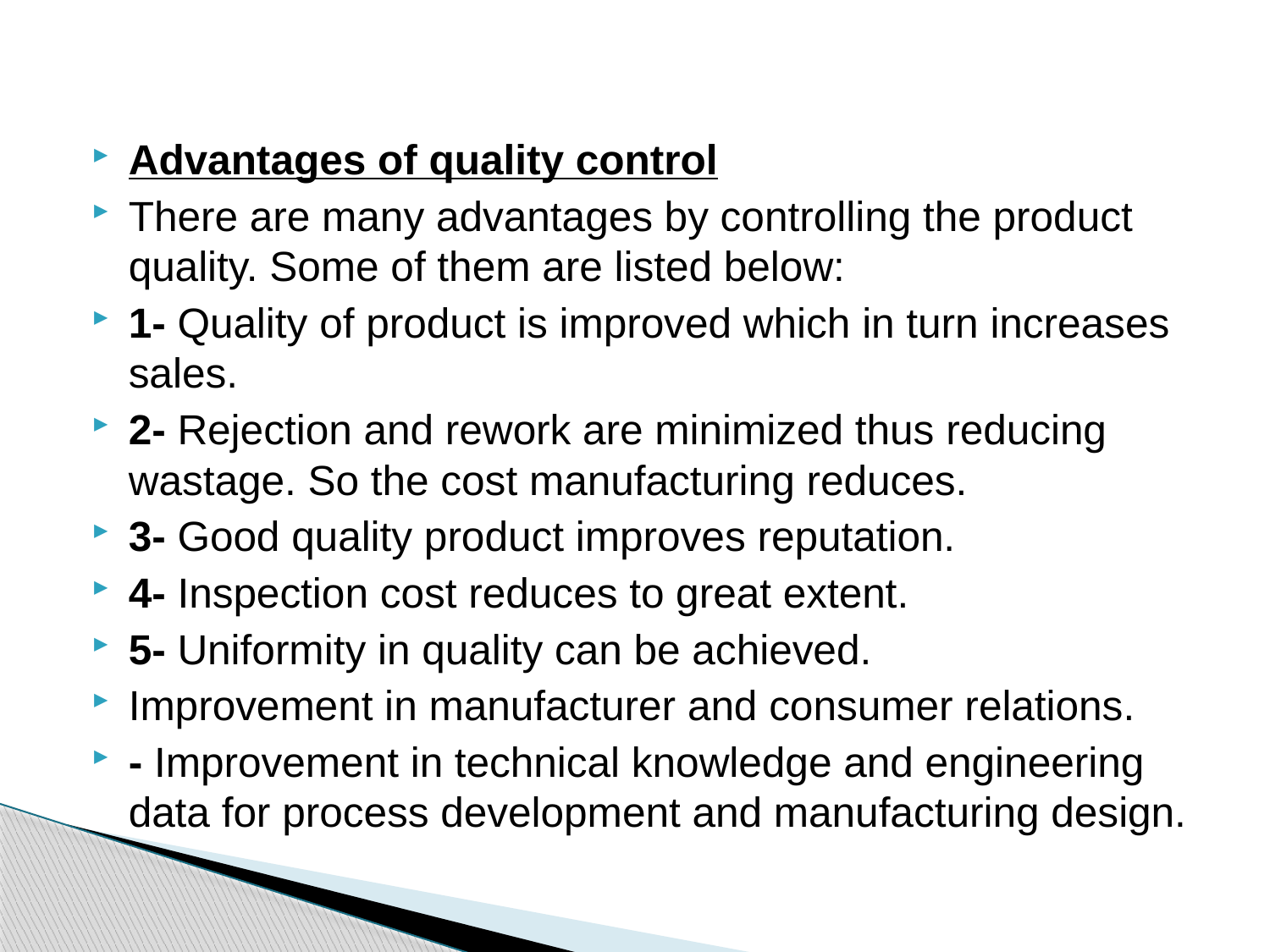

Advantages of quality control
There are many advantages by controlling the product quality. Some of them are listed below:
1- Quality of product is improved which in turn increases sales.
2- Rejection and rework are minimized thus reducing wastage. So the cost manufacturing reduces.
3- Good quality product improves reputation.
4- Inspection cost reduces to great extent.
5- Uniformity in quality can be achieved.
Improvement in manufacturer and consumer relations.
- Improvement in technical knowledge and engineering data for process development and manufacturing design.